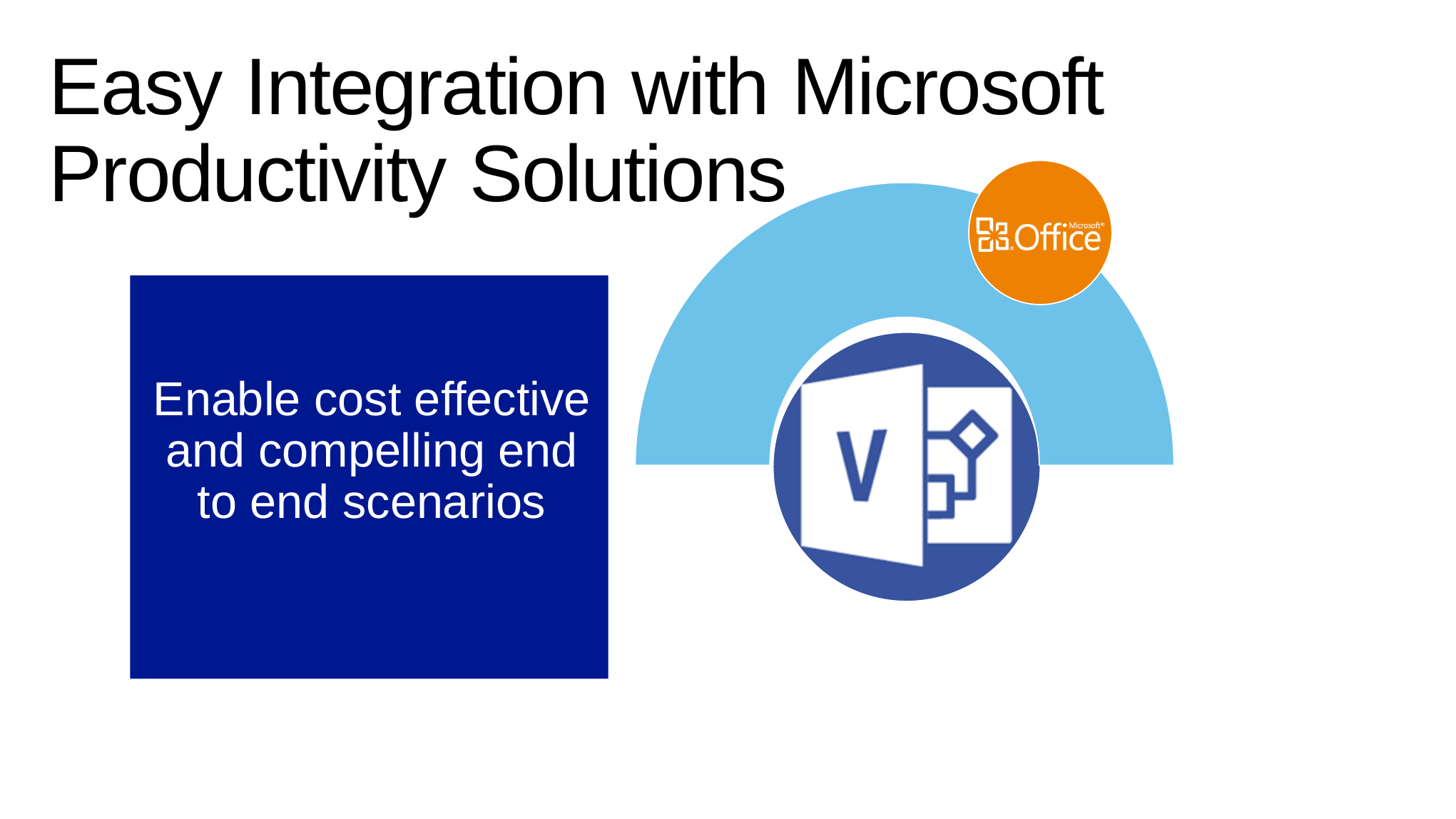

# Easy Integration with Microsoft Productivity Solutions

Enable cost effective and compelling end to end scenarios